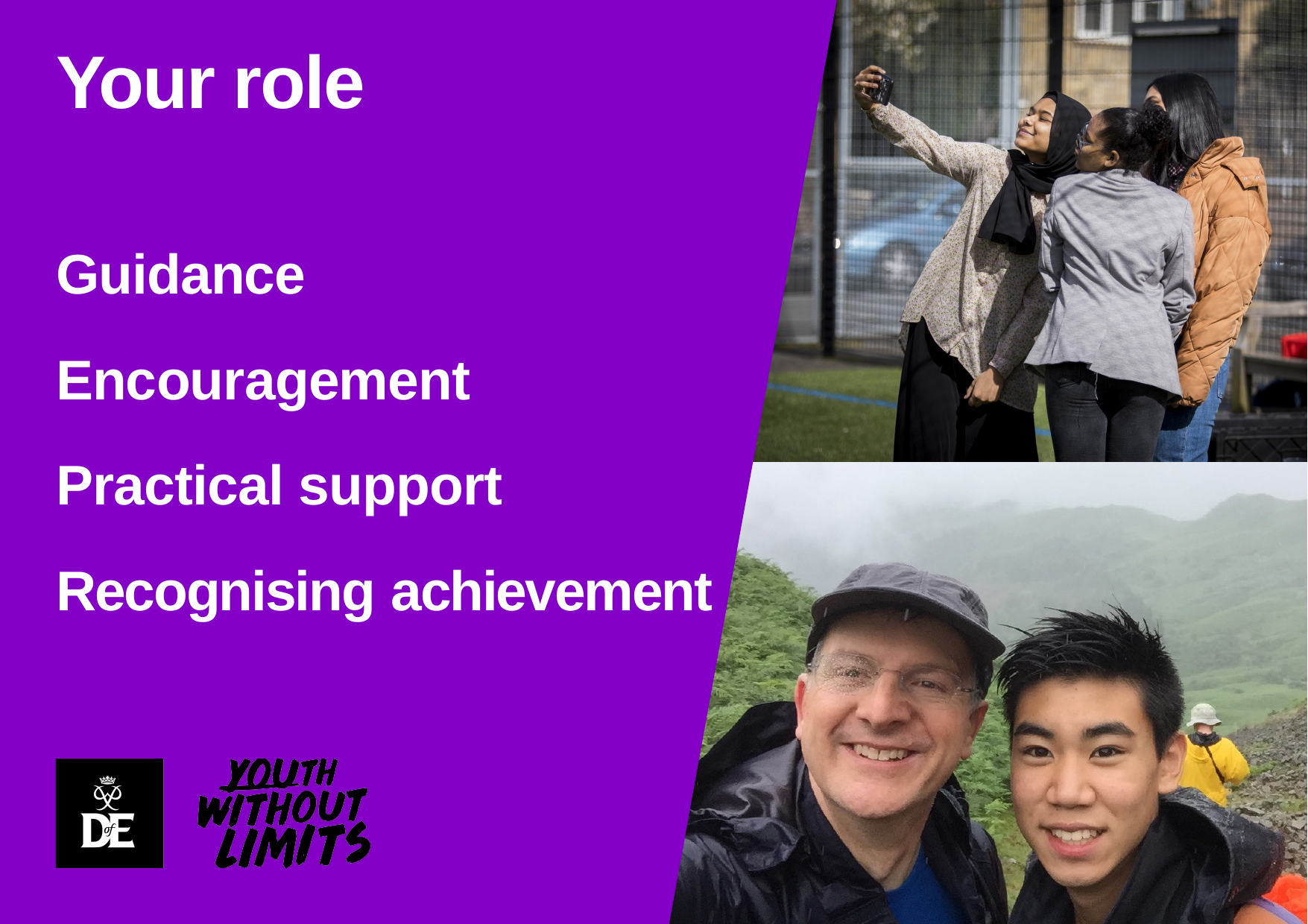

# Your role
Guidance
Encouragement
Practical support
Recognising achievement